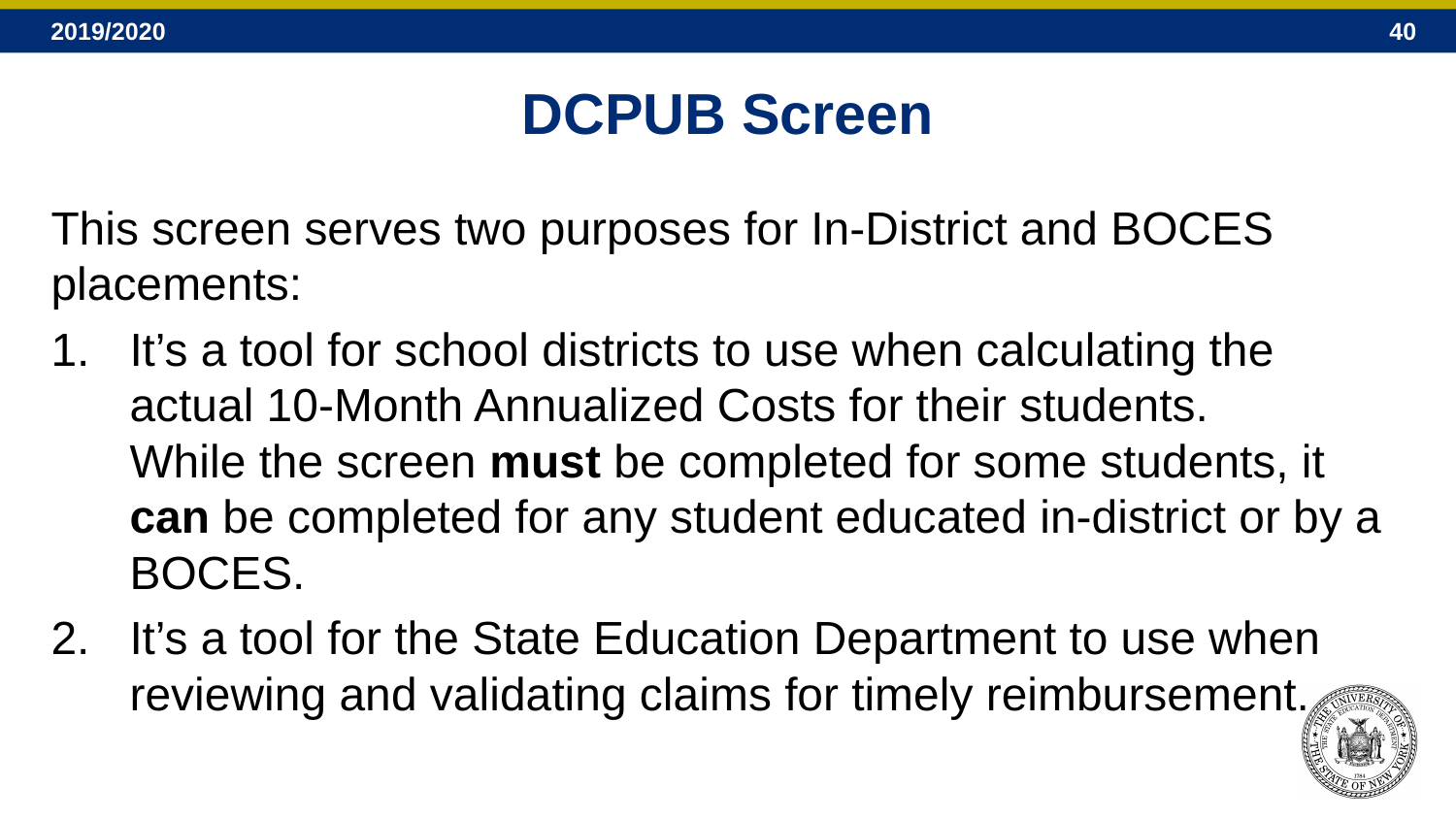

# DCPUB Screen
This screen serves two purposes for In-District and BOCES placements:
It’s a tool for school districts to use when calculating the actual 10-Month Annualized Costs for their students.
While the screen must be completed for some students, it can be completed for any student educated in-district or by a BOCES.
It’s a tool for the State Education Department to use when reviewing and validating claims for timely reimbursement.